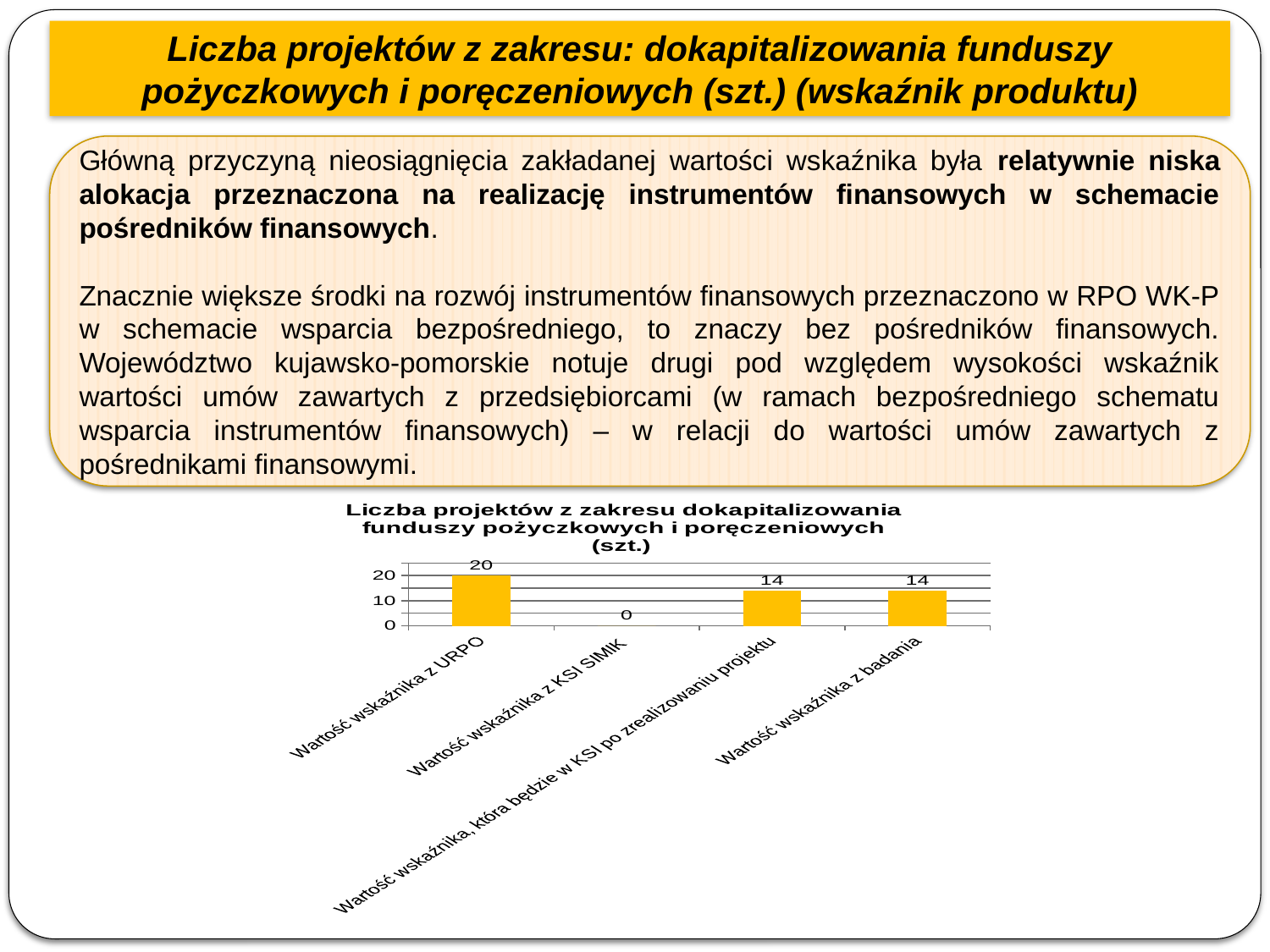

Liczba projektów z zakresu: dokapitalizowania funduszy pożyczkowych i poręczeniowych (szt.) (wskaźnik produktu)
Główną przyczyną nieosiągnięcia zakładanej wartości wskaźnika była relatywnie niska alokacja przeznaczona na realizację instrumentów finansowych w schemacie pośredników finansowych.

Znacznie większe środki na rozwój instrumentów finansowych przeznaczono w RPO WK-P w schemacie wsparcia bezpośredniego, to znaczy bez pośredników finansowych. Województwo kujawsko-pomorskie notuje drugi pod względem wysokości wskaźnik wartości umów zawartych z przedsiębiorcami (w ramach bezpośredniego schematu wsparcia instrumentów finansowych) – w relacji do wartości umów zawartych z pośrednikami finansowymi.

### Chart:

| Category | Liczba projektów z zakresu dokapitalizowania funduszy pożyczkowych i poręczeniowych (szt.)  |
|---|---|
| Wartość wskaźnika z URPO | 20.0 |
| Wartość wskaźnika z KSI SIMIK  | 0.0 |
| Wartość wskaźnika, która będzie w KSI po zrealizowaniu projektu | 14.0 |
| Wartość wskaźnika z badania | 14.0 |